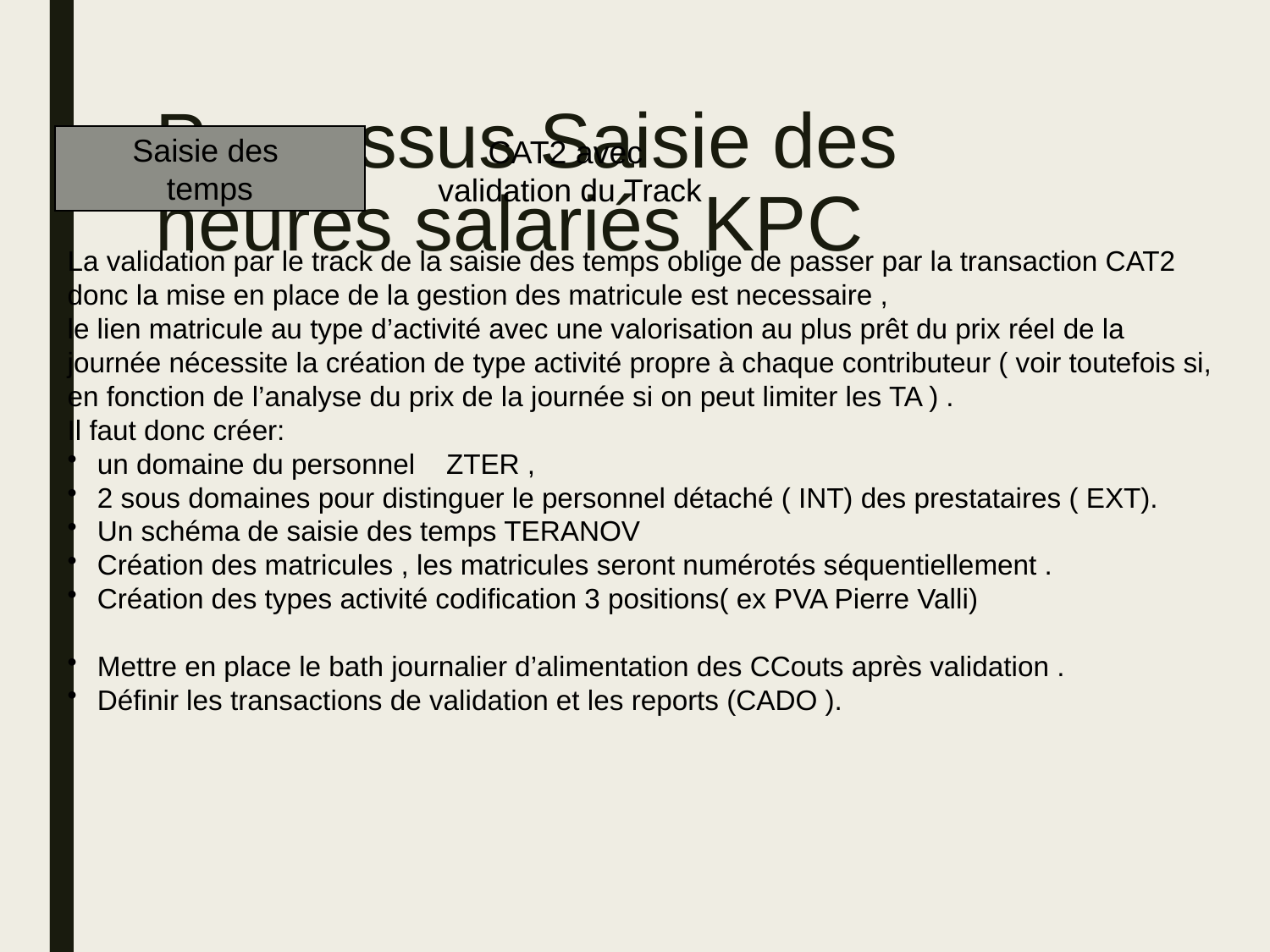

# Processus Saisie des heures salariés KPC
Saisie des
temps
CAT2 avec
validation du Track

La validation par le track de la saisie des temps oblige de passer par la transaction CAT2 donc la mise en place de la gestion des matricule est necessaire ,
le lien matricule au type d’activité avec une valorisation au plus prêt du prix réel de la journée nécessite la création de type activité propre à chaque contributeur ( voir toutefois si, en fonction de l’analyse du prix de la journée si on peut limiter les TA ) .
Il faut donc créer:
un domaine du personnel    ZTER ,
2 sous domaines pour distinguer le personnel détaché ( INT) des prestataires ( EXT).
Un schéma de saisie des temps TERANOV
Création des matricules , les matricules seront numérotés séquentiellement .
Création des types activité codification 3 positions( ex PVA Pierre Valli)

Mettre en place le bath journalier d’alimentation des CCouts après validation .
Définir les transactions de validation et les reports (CADO ).